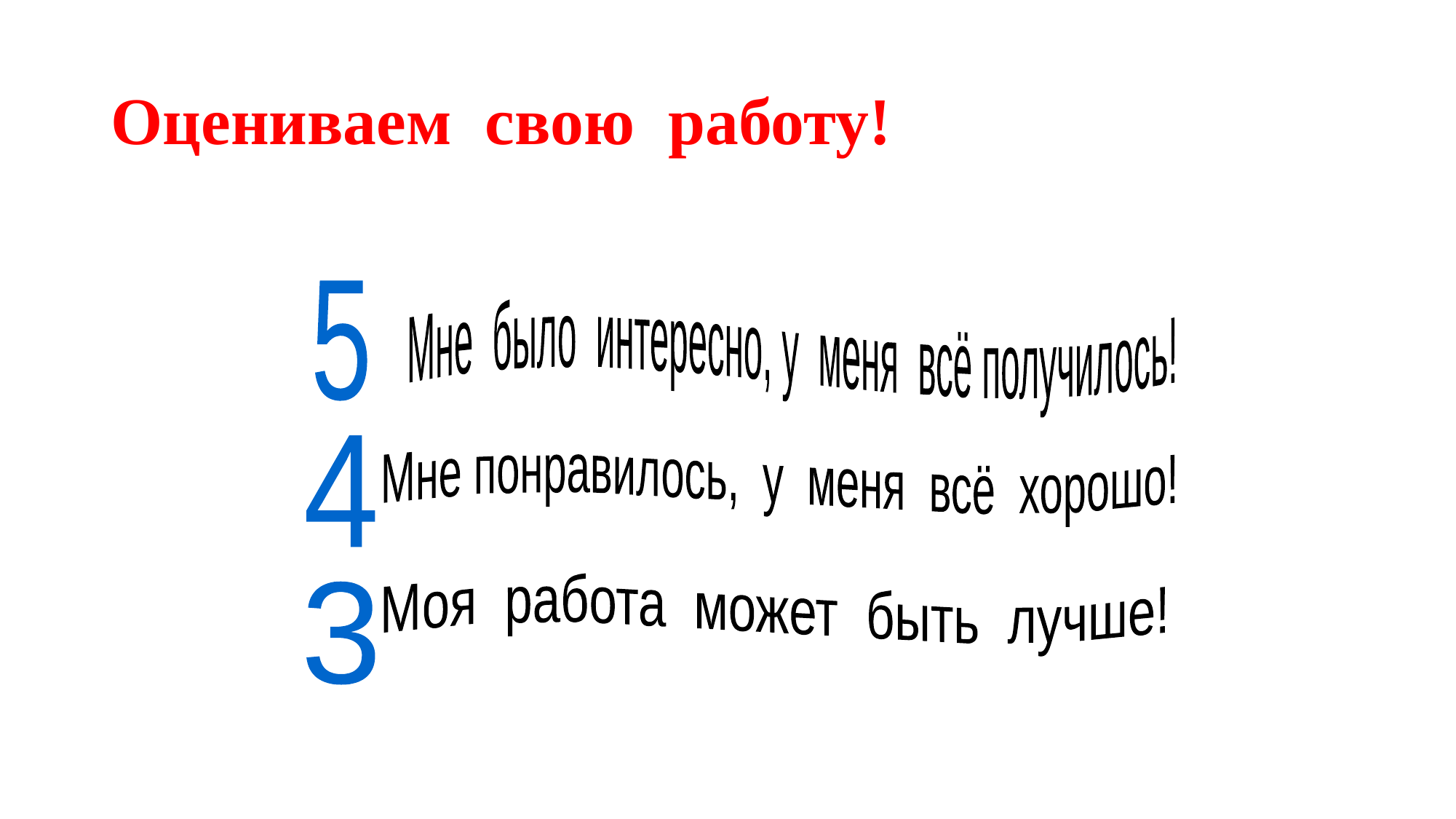

# Оцениваем  свою  работу!

5
Мне  было  интересно, у  меня  всё получилось!
4
Мне понравилось,  у  меня  всё  хорошо!
Моя  работа  может  быть  лучше!
3